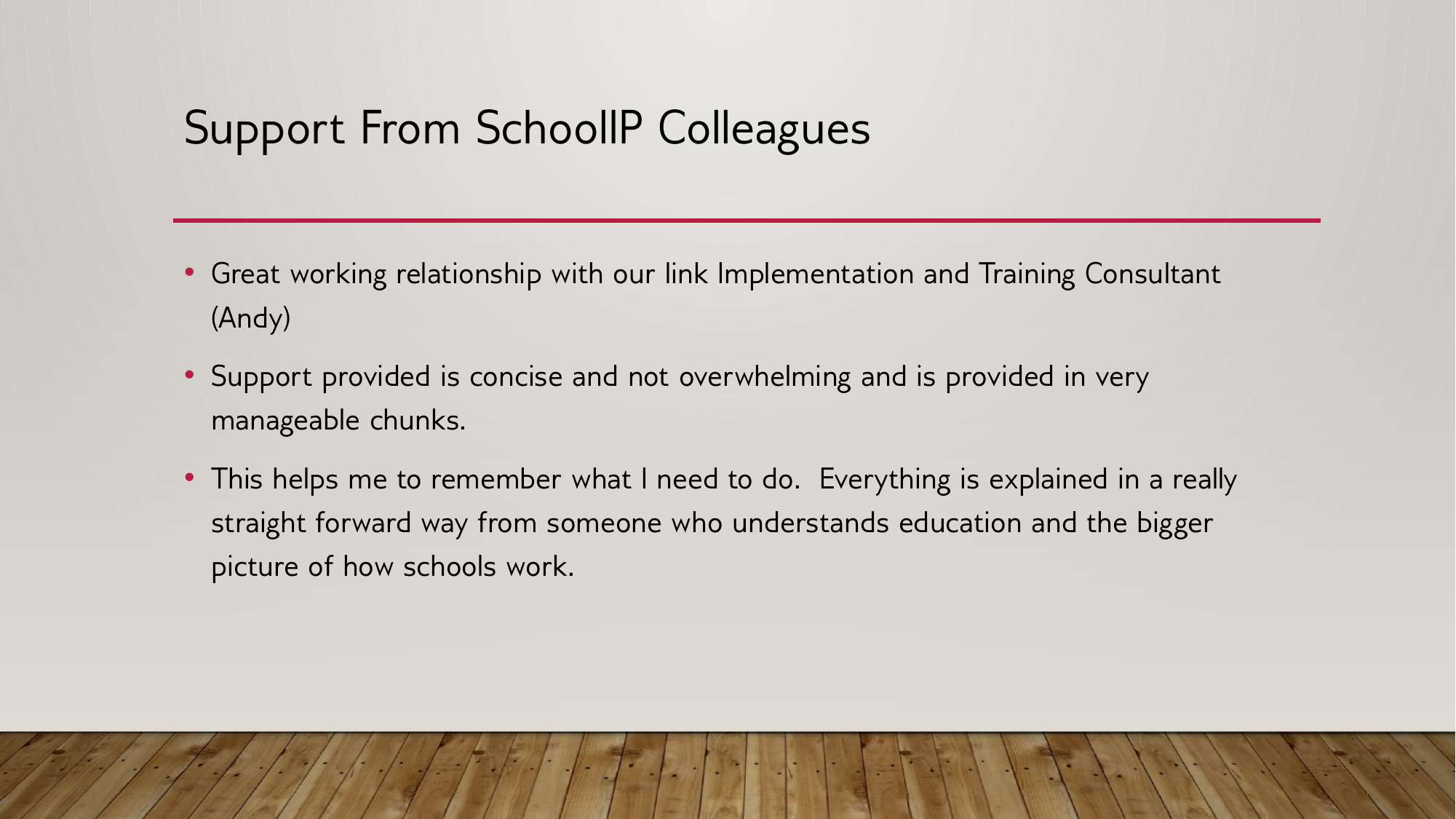

# Support From SchoolIP Colleagues
Great working relationship with our link Implementation and Training Consultant (Andy)
Support provided is concise and not overwhelming and is provided in very manageable chunks.
This helps me to remember what I need to do.  Everything is explained in a really straight forward way from someone who understands education and the bigger picture of how schools work.